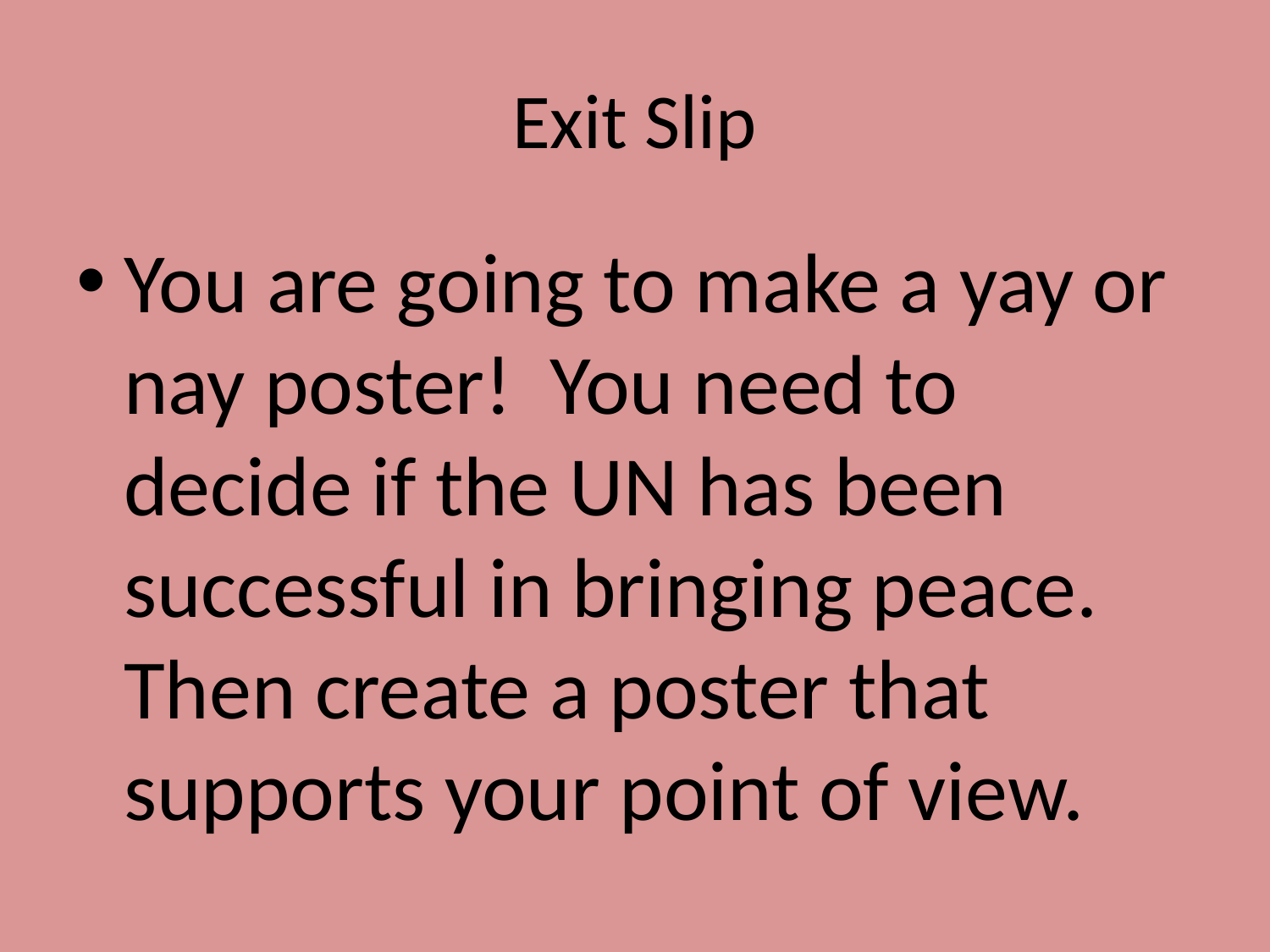

# Exit Slip
You are going to make a yay or nay poster!  You need to decide if the UN has been successful in bringing peace.  Then create a poster that supports your point of view.